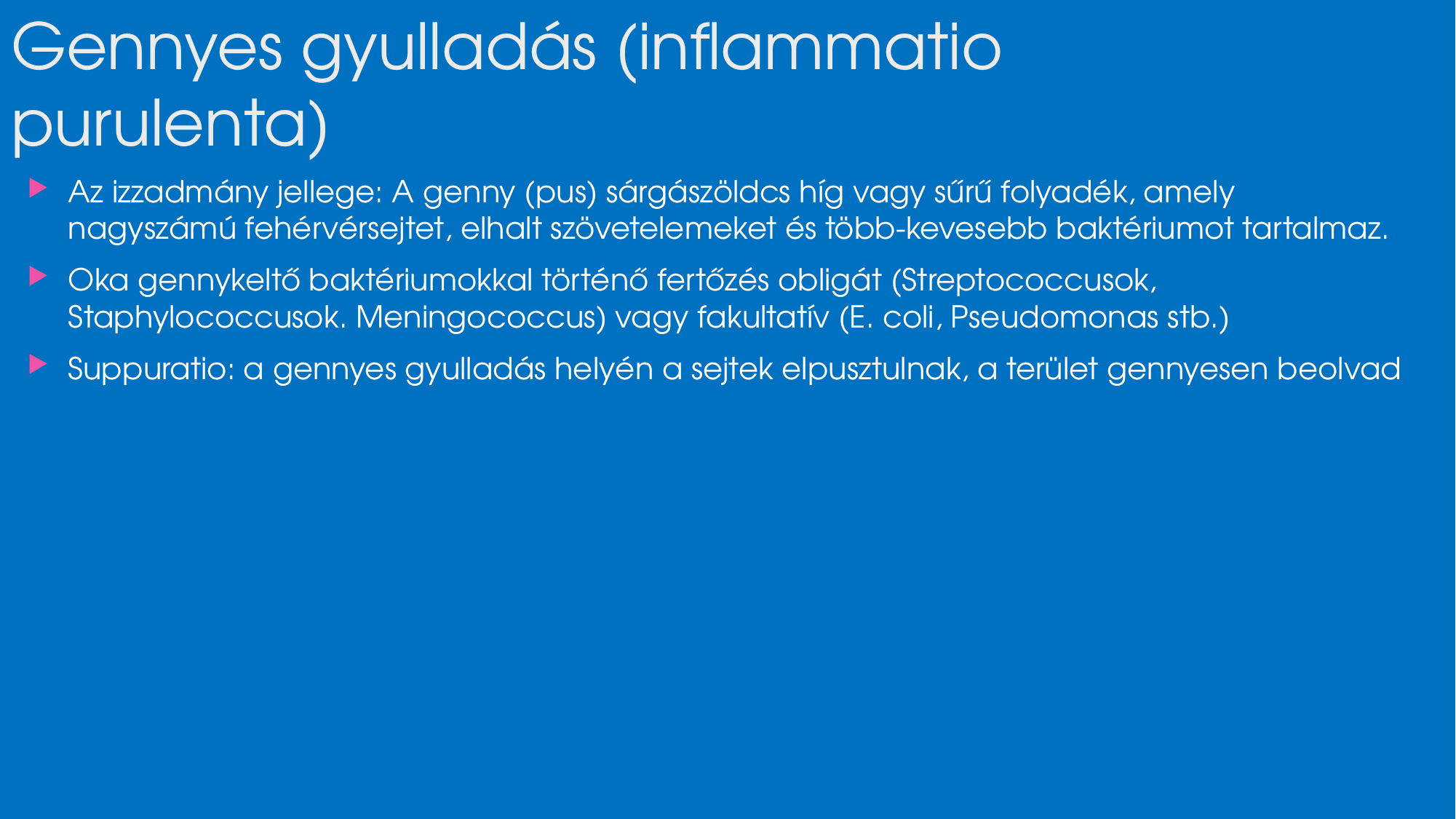

# Gennyes gyulladás (inflammatio purulenta)
Az izzadmány jellege: A genny (pus) sárgászöldcs híg vagy sűrű folyadék, amely nagyszámú fehérvérsejtet, elhalt szö­vetelemeket és több-kevesebb baktériumot tartalmaz.
Oka gennykeltő baktériumokkal történő fertő­zés obligát (Streptococcusok, Staphylococcusok. Meningococcus) vagy fakultatív (E. coli, Pseudomonas stb.)
Suppuratio: a gennyes gyulladás helyén a sejtek elpusztulnak, a terület gennyesen beolvad